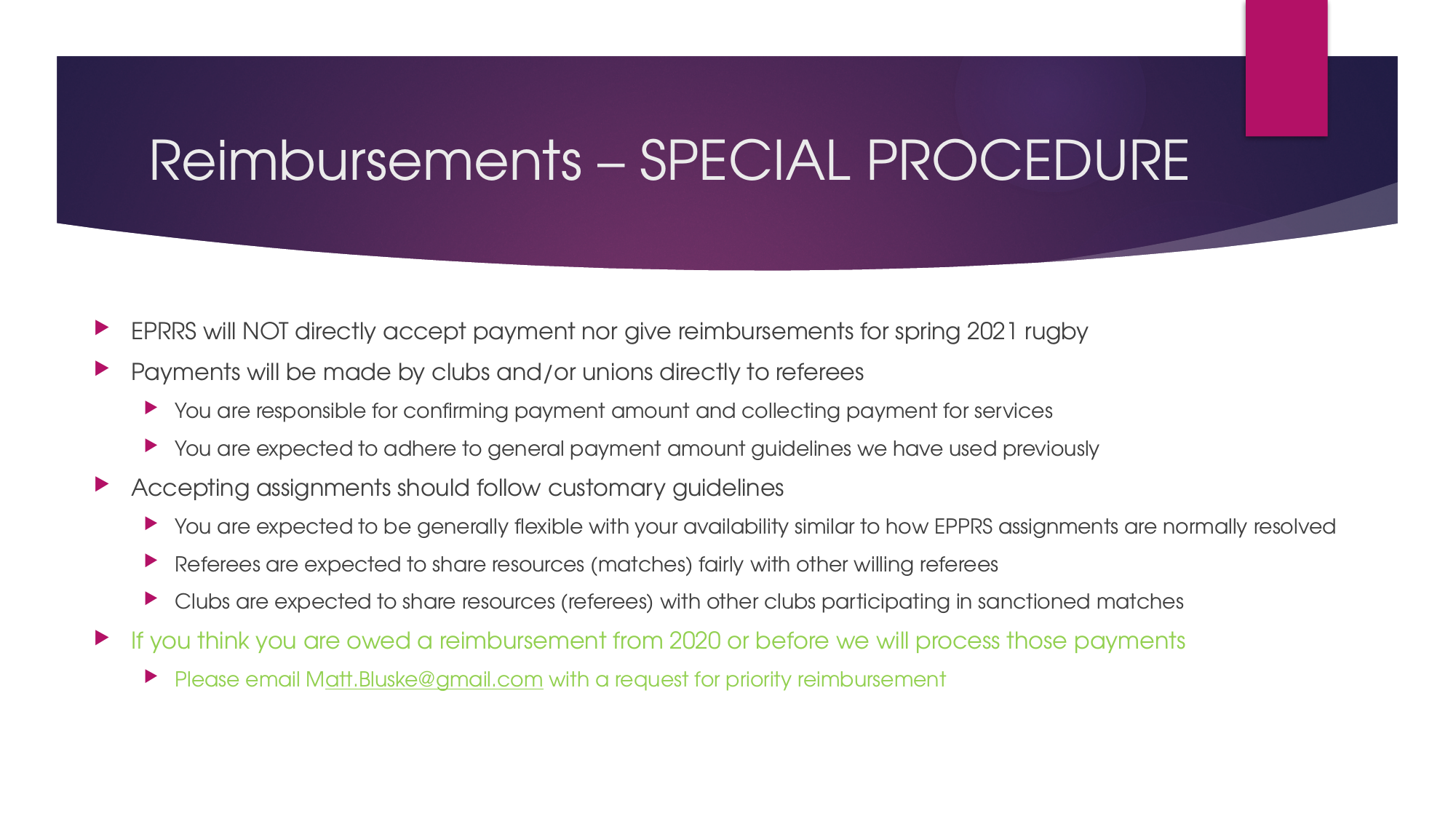

# Reimbursements – SPECIAL PROCEDURE
EPRRS will NOT directly accept payment nor give reimbursements for spring 2021 rugby
Payments will be made by clubs and/or unions directly to referees
You are responsible for confirming payment amount and collecting payment for services
You are expected to adhere to general payment amount guidelines we have used previously
Accepting assignments should follow customary guidelines
You are expected to be generally flexible with your availability similar to how EPPRS assignments are normally resolved
Referees are expected to share resources (matches) fairly with other willing referees
Clubs are expected to share resources (referees) with other clubs participating in sanctioned matches
If you think you are owed a reimbursement from 2020 or before we will process those payments
Please email Matt.Bluske@gmail.com with a request for priority reimbursement